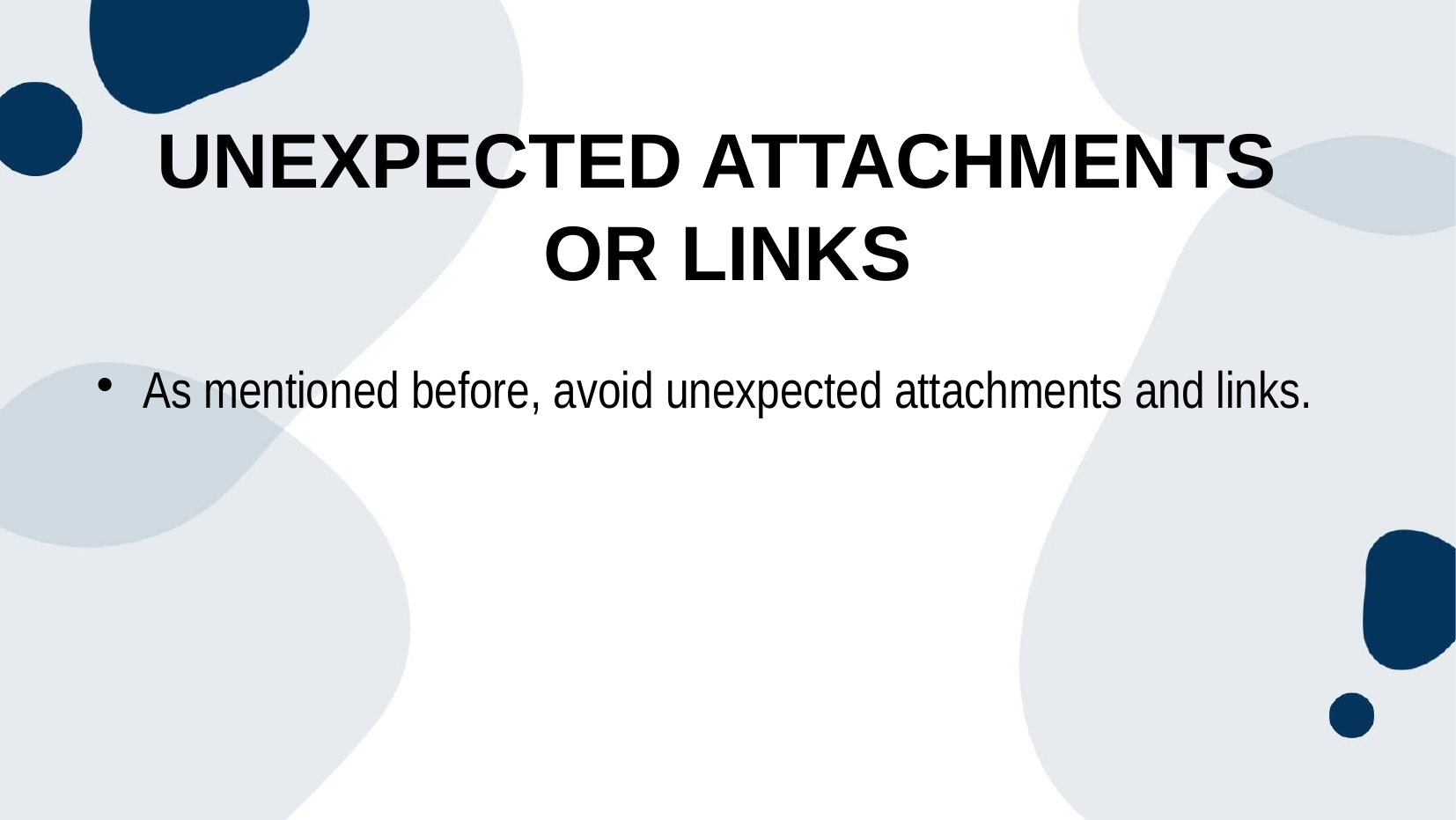

# Unexpected attachments or links
As mentioned before, avoid unexpected attachments and links.